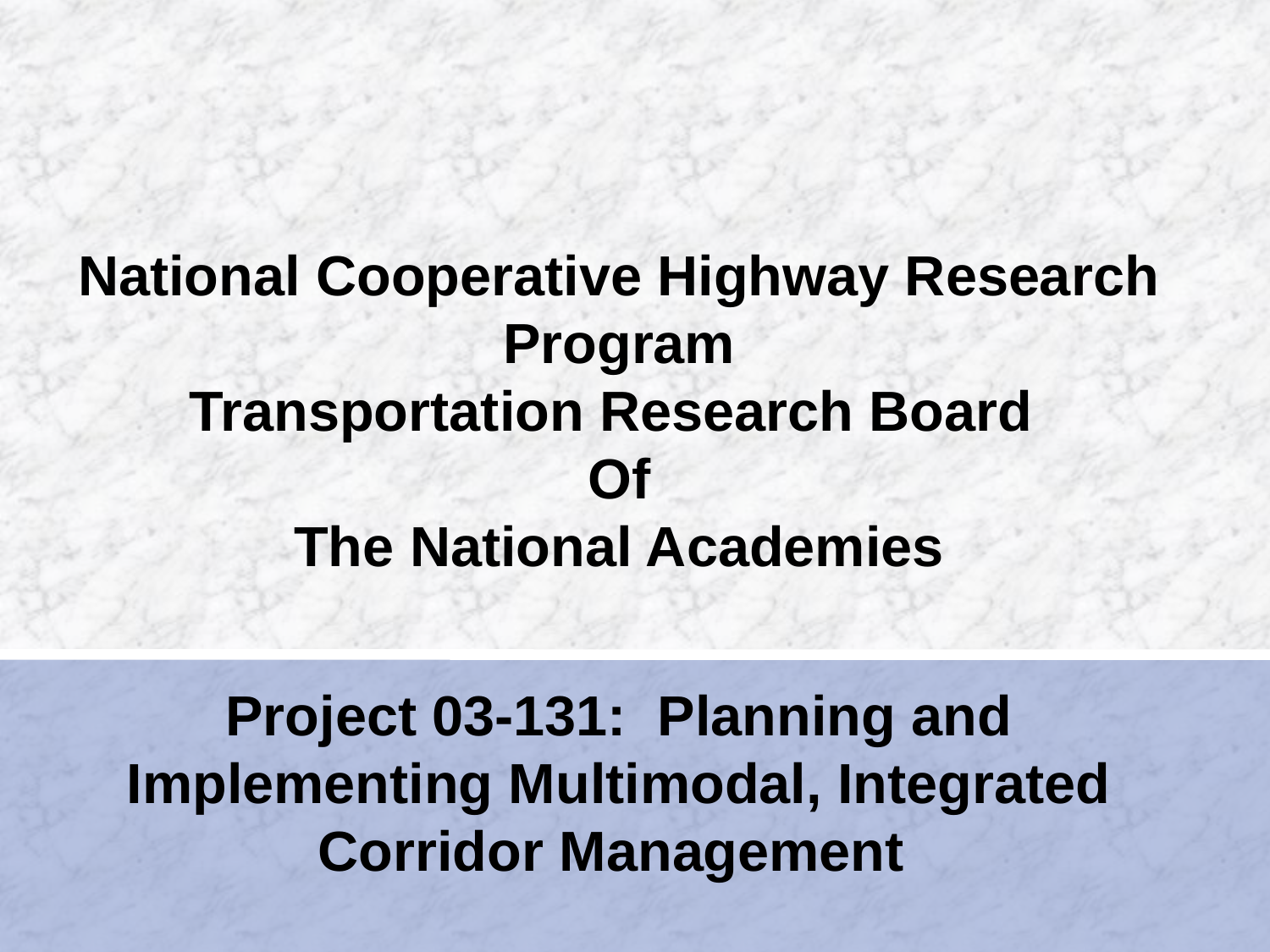

# National Cooperative Highway Research Program Transportation Research Board Of The National Academies Project 03-131:  Planning and Implementing Multimodal, Integrated Corridor Management